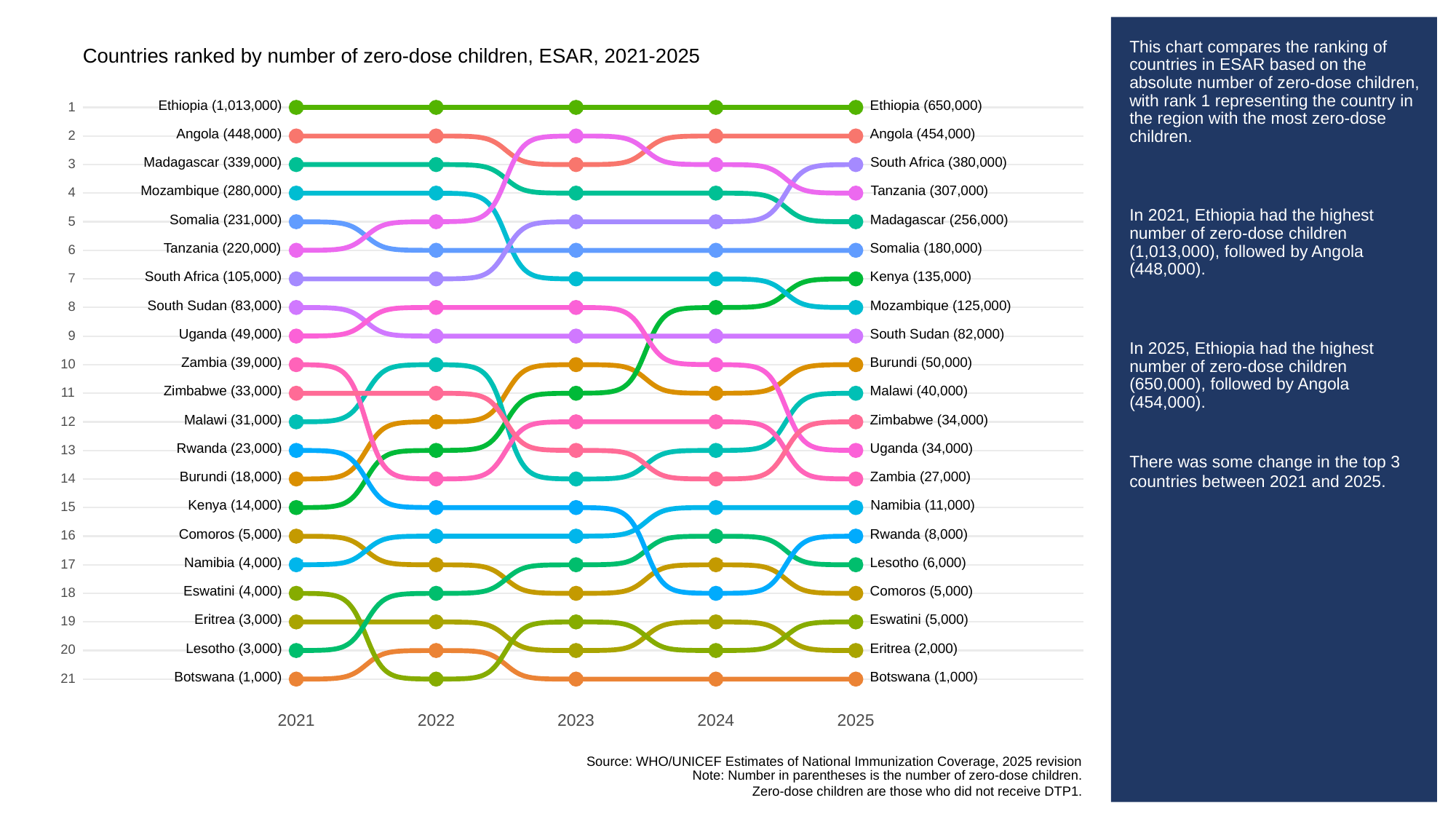

# This chart compares the ranking of countries in ESAR based on the absolute number of zero-dose children, with rank 1 representing the country in the region with the most zero-dose children.

In 2021, Ethiopia had the highest number of zero-dose children (1,013,000), followed by Angola (448,000).

In 2025, Ethiopia had the highest number of zero-dose children (650,000), followed by Angola (454,000).

There was some change in the top 3 countries between 2021 and 2025.

Countries ranked by number of zero-dose children, ESAR, 2021-2025
Ethiopia (1,013,000)
Ethiopia (650,000)

1
1
1
1
1
1

Angola (448,000)
Angola (454,000)

2
2
2
2
2
2

Madagascar (339,000)
South Africa (380,000)

3
3
3
3
3
3

Mozambique (280,000)
Tanzania (307,000)

4
4
4
4
4
4

Somalia (231,000)
Madagascar (256,000)

5
5
5
5
5
5

Tanzania (220,000)
Somalia (180,000)

6
6
6
6
6
6

South Africa (105,000)
Kenya (135,000)

7
7
7
7
7
7

South Sudan (83,000)
Mozambique (125,000)

8
8
8
8
8
8

Uganda (49,000)
South Sudan (82,000)

9
9
9
9
9
9

Zambia (39,000)
Burundi (50,000)

10
10
10
10
10
10

Zimbabwe (33,000)
Malawi (40,000)

11
11
11
11
11
11

Malawi (31,000)
Zimbabwe (34,000)

12
12
12
12
12
12

Rwanda (23,000)
Uganda (34,000)

13
13
13
13
13
13

Burundi (18,000)
Zambia (27,000)

14
14
14
14
14
14

Kenya (14,000)
Namibia (11,000)

15
15
15
15
15
15

Comoros (5,000)
Rwanda (8,000)

16
16
16
16
16
16

Namibia (4,000)
Lesotho (6,000)

17
17
17
17
17
17

Eswatini (4,000)
Comoros (5,000)

18
18
18
18
18
18

Eritrea (3,000)
Eswatini (5,000)

19
19
19
19
19
19

Lesotho (3,000)
Eritrea (2,000)

20
20
20
20
20
20

Botswana (1,000)
Botswana (1,000)

21
21
21
21
21
21

2023
2021
2022
2024
2025
Source: WHO/UNICEF Estimates of National Immunization Coverage, 2025 revision
Note: Number in parentheses is the number of zero-dose children.
Zero-dose children are those who did not receive DTP1.